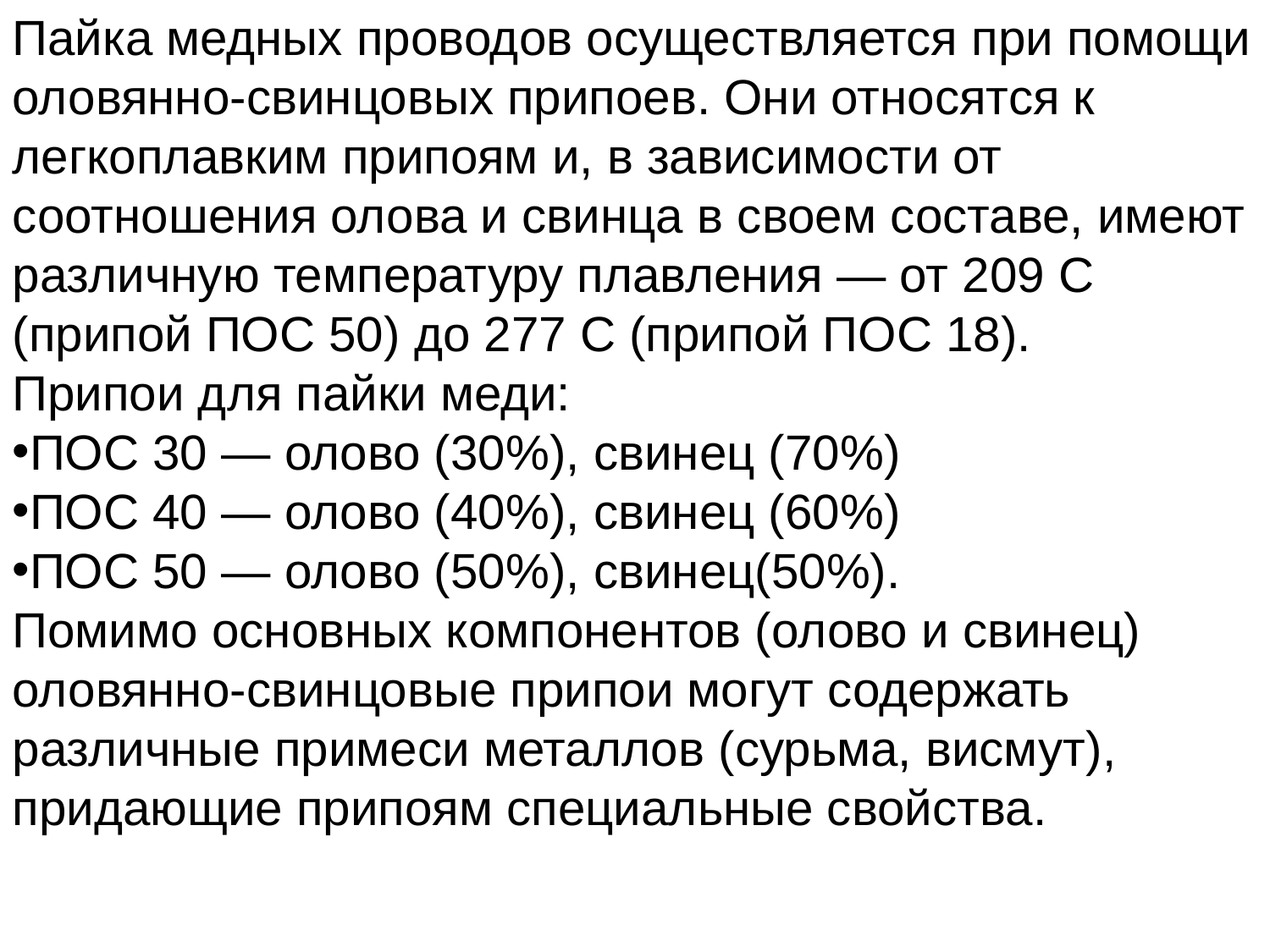

Пайка медных проводов осуществляется при помощи оловянно-свинцовых припоев. Они относятся к легкоплавким припоям и, в зависимости от соотношения олова и свинца в своем составе, имеют различную температуру плавления — от 209 С (припой ПОС 50) до 277 С (припой ПОС 18).
Припои для пайки меди:
ПОС 30 — олово (30%), свинец (70%)
ПОС 40 — олово (40%), свинец (60%)
ПОС 50 — олово (50%), свинец(50%).
Помимо основных компонентов (олово и свинец) оловянно-свинцовые припои могут содержать различные примеси металлов (сурьма, висмут), придающие припоям специальные свойства.